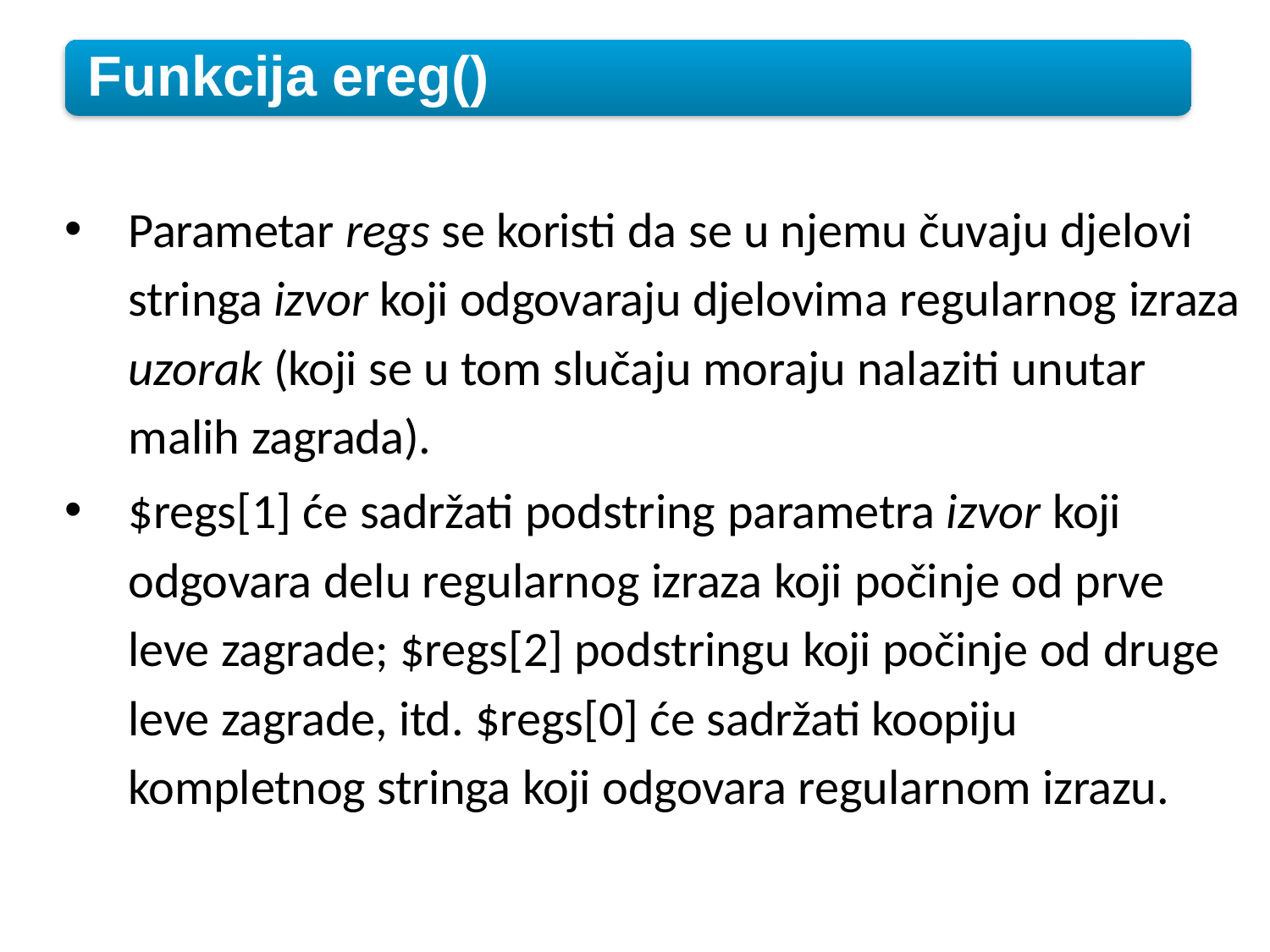

Funkcija ereg()
Parametar regs se koristi da se u njemu čuvaju djelovi stringa izvor koji odgovaraju djelovima regularnog izraza uzorak (koji se u tom slučaju moraju nalaziti unutar malih zagrada).
$regs[1] će sadržati podstring parametra izvor koji odgovara delu regularnog izraza koji počinje od prve leve zagrade; $regs[2] podstringu koji počinje od druge leve zagrade, itd. $regs[0] će sadržati koopiju kompletnog stringa koji odgovara regularnom izrazu.